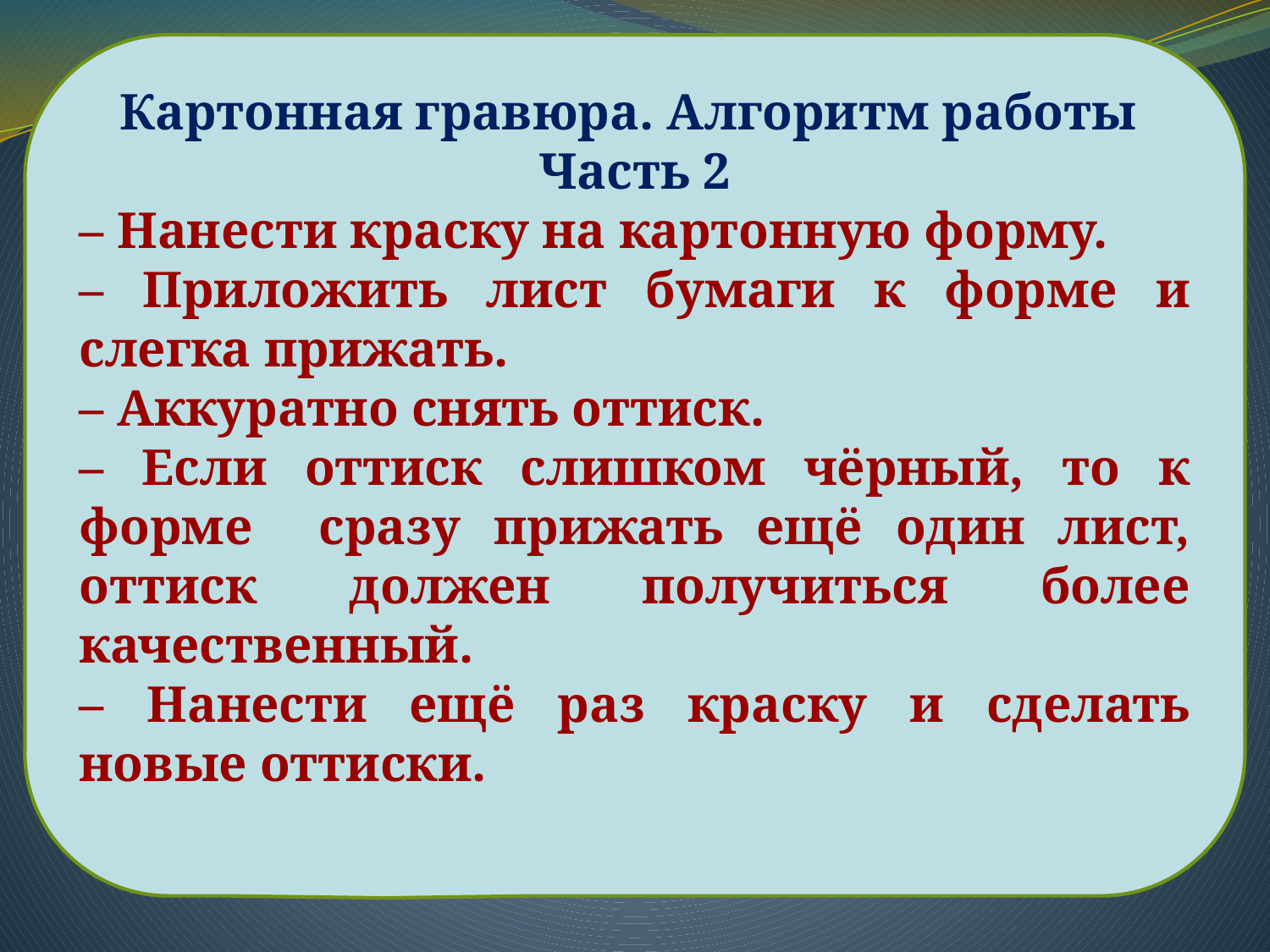

Картонная гравюра. Алгоритм работы
Часть 2
– Нанести краску на картонную форму.
– Приложить лист бумаги к форме и слегка прижать.
– Аккуратно снять оттиск.
– Если оттиск слишком чёрный, то к форме  сразу прижать ещё один лист, оттиск должен получиться более качественный.
– Нанести ещё раз краску и сделать новые оттиски.

# Поиск решения проблемы